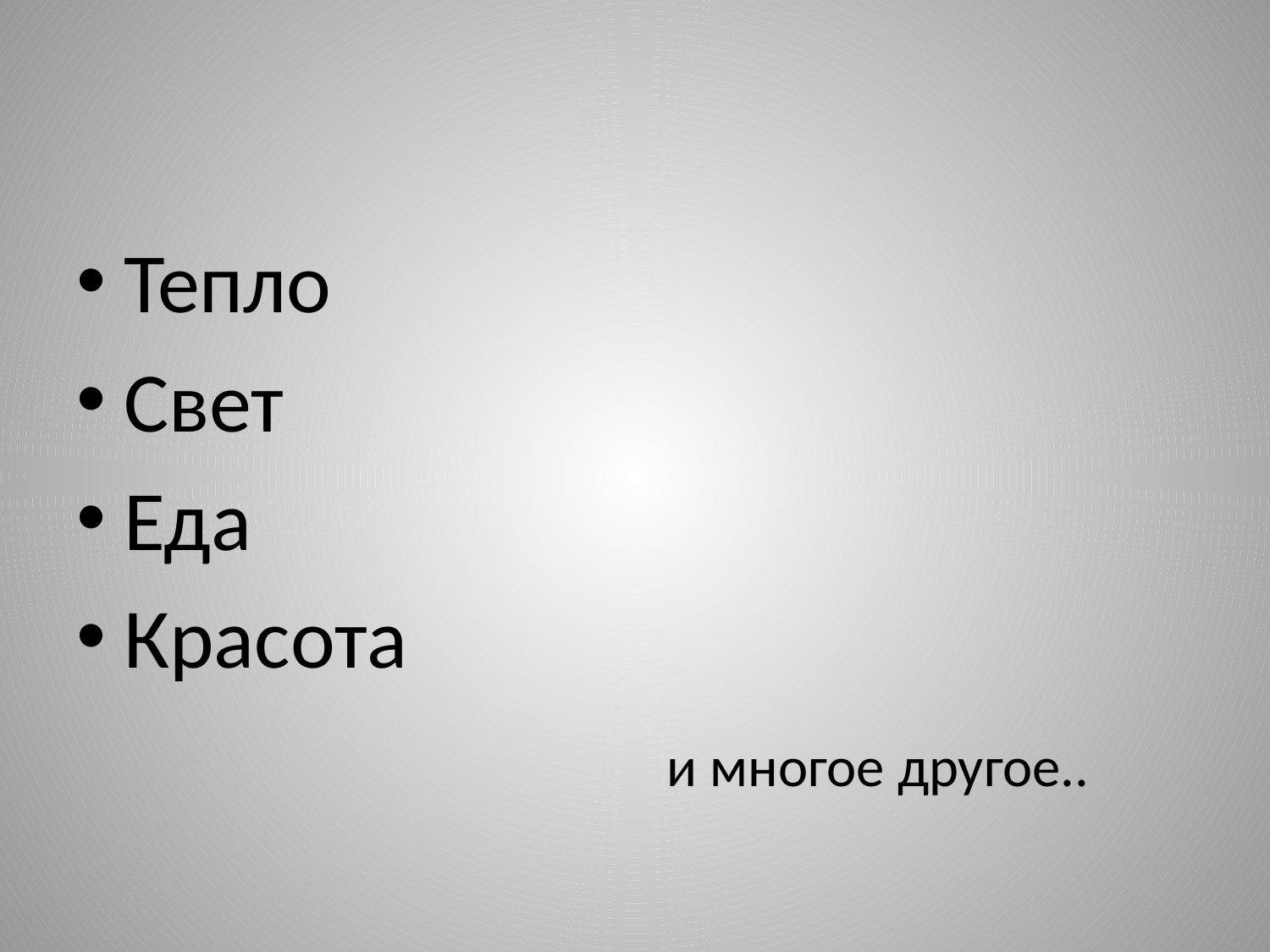

#
Тепло
Свет
Еда
Красота
                               и многое другое..